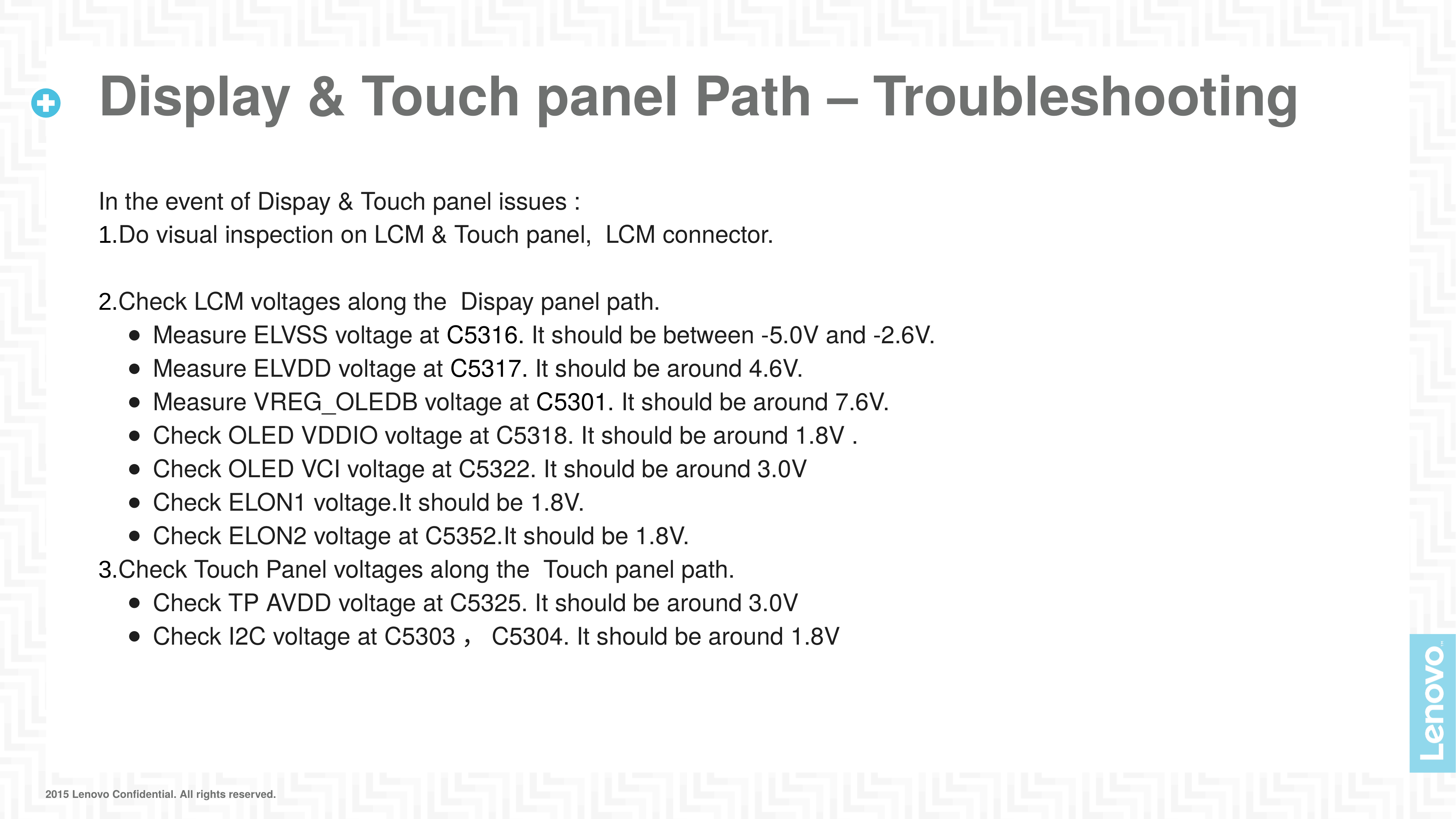

# Display & Touch panel Path – Troubleshooting
In the event of Dispay & Touch panel issues :
1.Do visual inspection on LCM & Touch panel,  LCM connector.

2.Check LCM voltages along the  Dispay panel path.
Measure ELVSS voltage at C5316. It should be between -5.0V and -2.6V.
Measure ELVDD voltage at C5317. It should be around 4.6V.
Measure VREG_OLEDB voltage at C5301. It should be around 7.6V.
Check OLED VDDIO voltage at C5318. It should be around 1.8V .
Check OLED VCI voltage at C5322. It should be around 3.0V
Check ELON1 voltage.It should be 1.8V.
Check ELON2 voltage at C5352.It should be 1.8V.
3.Check Touch Panel voltages along the  Touch panel path.
Check TP AVDD voltage at C5325. It should be around 3.0V
Check I2C voltage at C5303，C5304. It should be around 1.8V